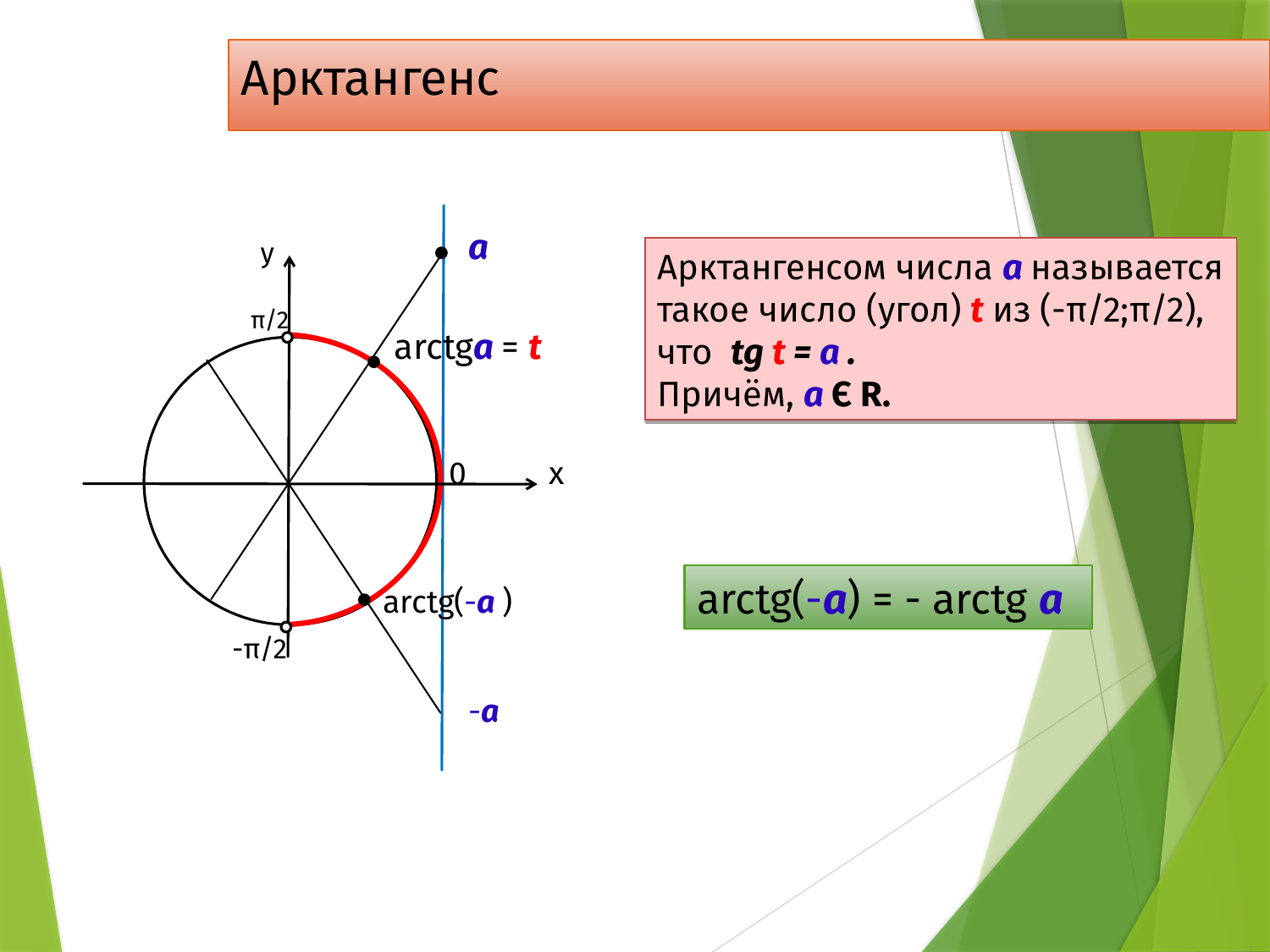

Арктангенс

а

у
π/2

х

-π/2

Арктангенсом числа а называется
такое число (угол) t из (-π/2;π/2),
что  tg t = а .
Причём, а Є R.

arctgа = t

0
arctg(-а) = - arctg а
arctg(-а )
-а